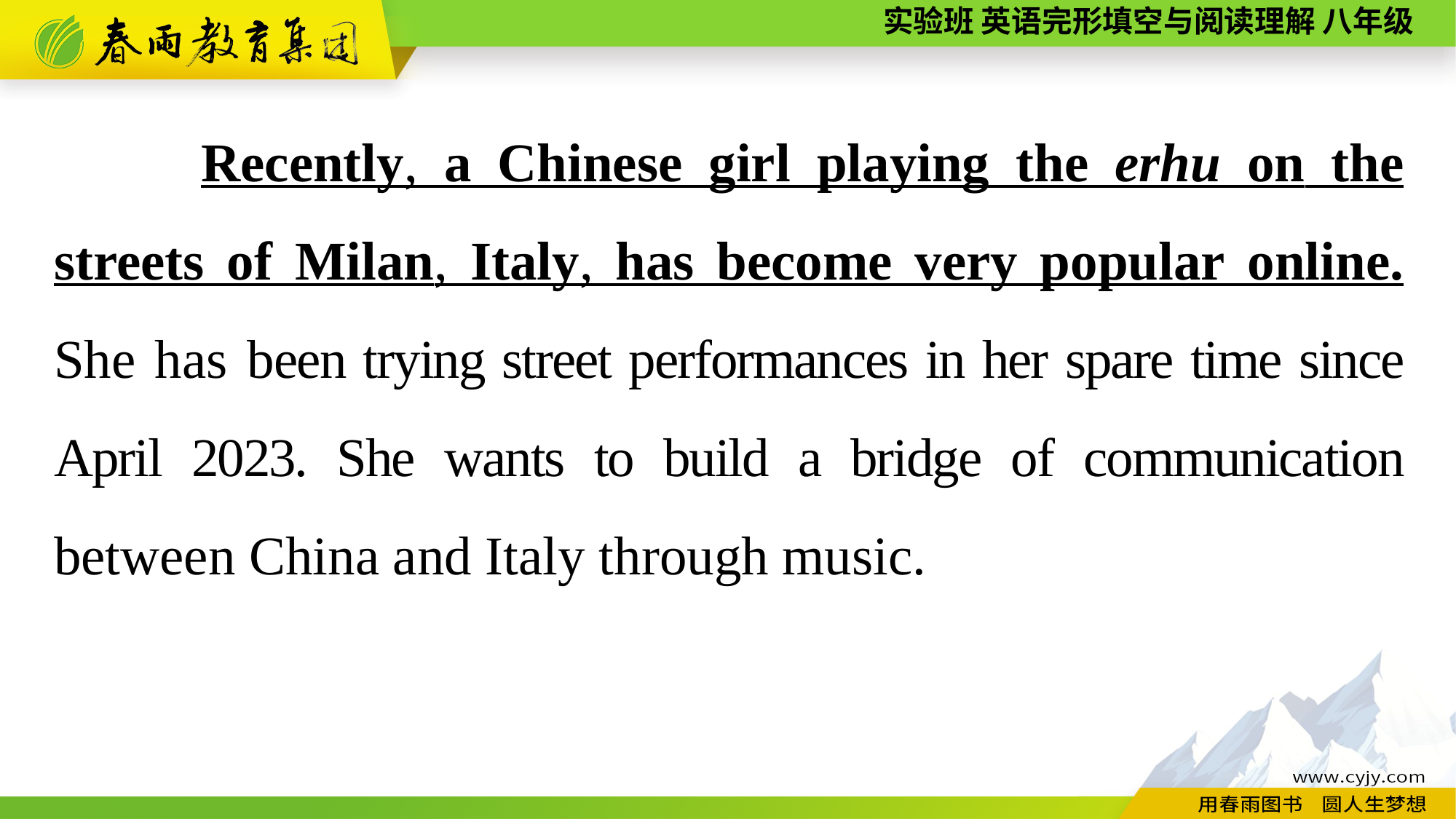

Recently, a Chinese girl playing the erhu on the streets of Milan, Italy, has become very popular online. She has been trying street performances in her spare time since April 2023. She wants to build a bridge of communication between China and Italy through music.